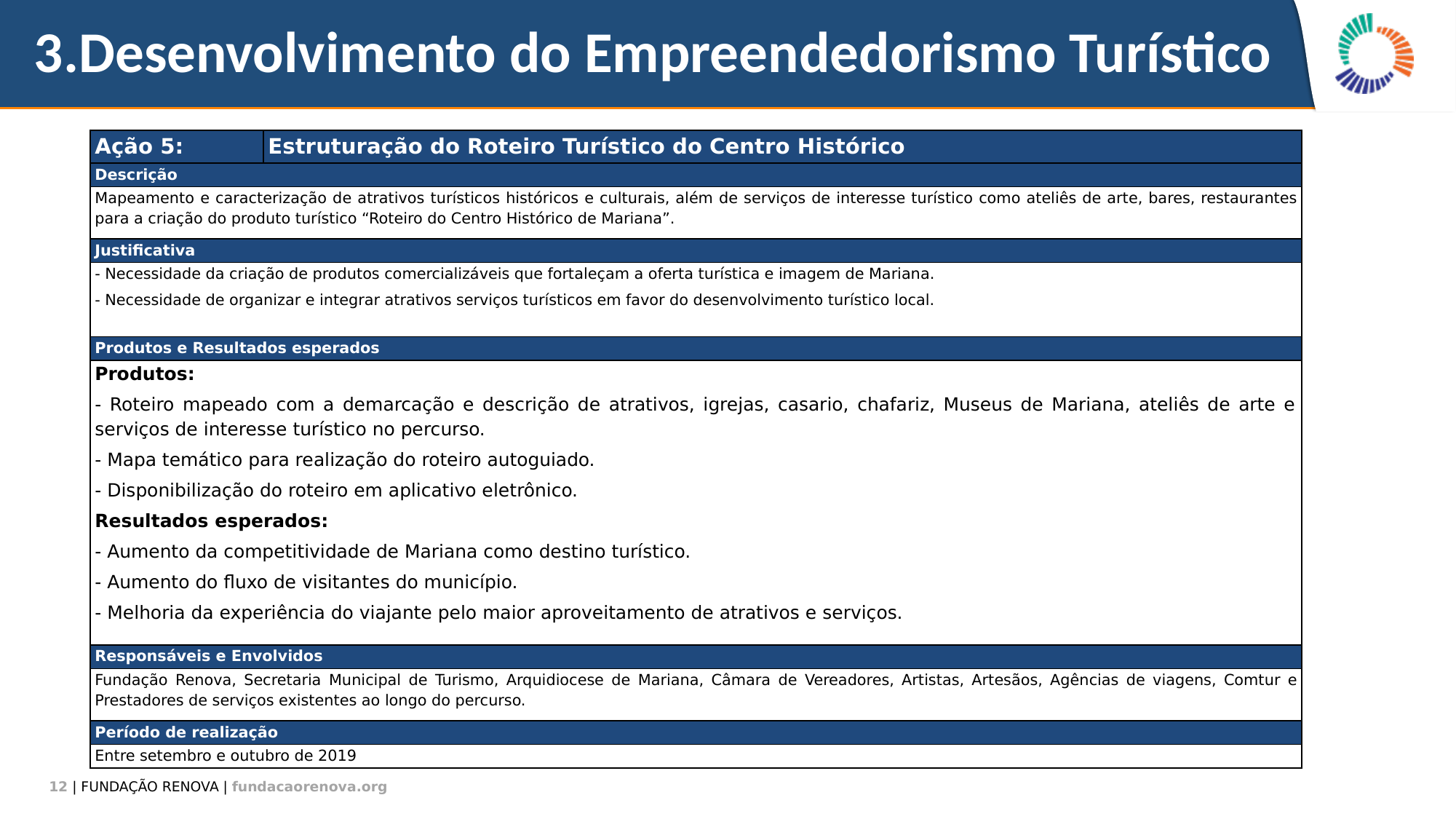

# 3.Desenvolvimento do Empreendedorismo Turístico
| Ação 5: | Estruturação do Roteiro Turístico do Centro Histórico |
| --- | --- |
| Descrição |  |
| Mapeamento e caracterização de atrativos turísticos históricos e culturais, além de serviços de interesse turístico como ateliês de arte, bares, restaurantes para a criação do produto turístico “Roteiro do Centro Histórico de Mariana”. |  |
| Justificativa |  |
| - Necessidade da criação de produtos comercializáveis que fortaleçam a oferta turística e imagem de Mariana. - Necessidade de organizar e integrar atrativos serviços turísticos em favor do desenvolvimento turístico local. |  |
| Produtos e Resultados esperados |  |
| Produtos: - Roteiro mapeado com a demarcação e descrição de atrativos, igrejas, casario, chafariz, Museus de Mariana, ateliês de arte e serviços de interesse turístico no percurso. - Mapa temático para realização do roteiro autoguiado. - Disponibilização do roteiro em aplicativo eletrônico. Resultados esperados: - Aumento da competitividade de Mariana como destino turístico. - Aumento do fluxo de visitantes do município. - Melhoria da experiência do viajante pelo maior aproveitamento de atrativos e serviços. |  |
| Responsáveis e Envolvidos |  |
| Fundação Renova, Secretaria Municipal de Turismo, Arquidiocese de Mariana, Câmara de Vereadores, Artistas, Artesãos, Agências de viagens, Comtur e Prestadores de serviços existentes ao longo do percurso. |  |
| Período de realização |  |
| Entre setembro e outubro de 2019 |  |